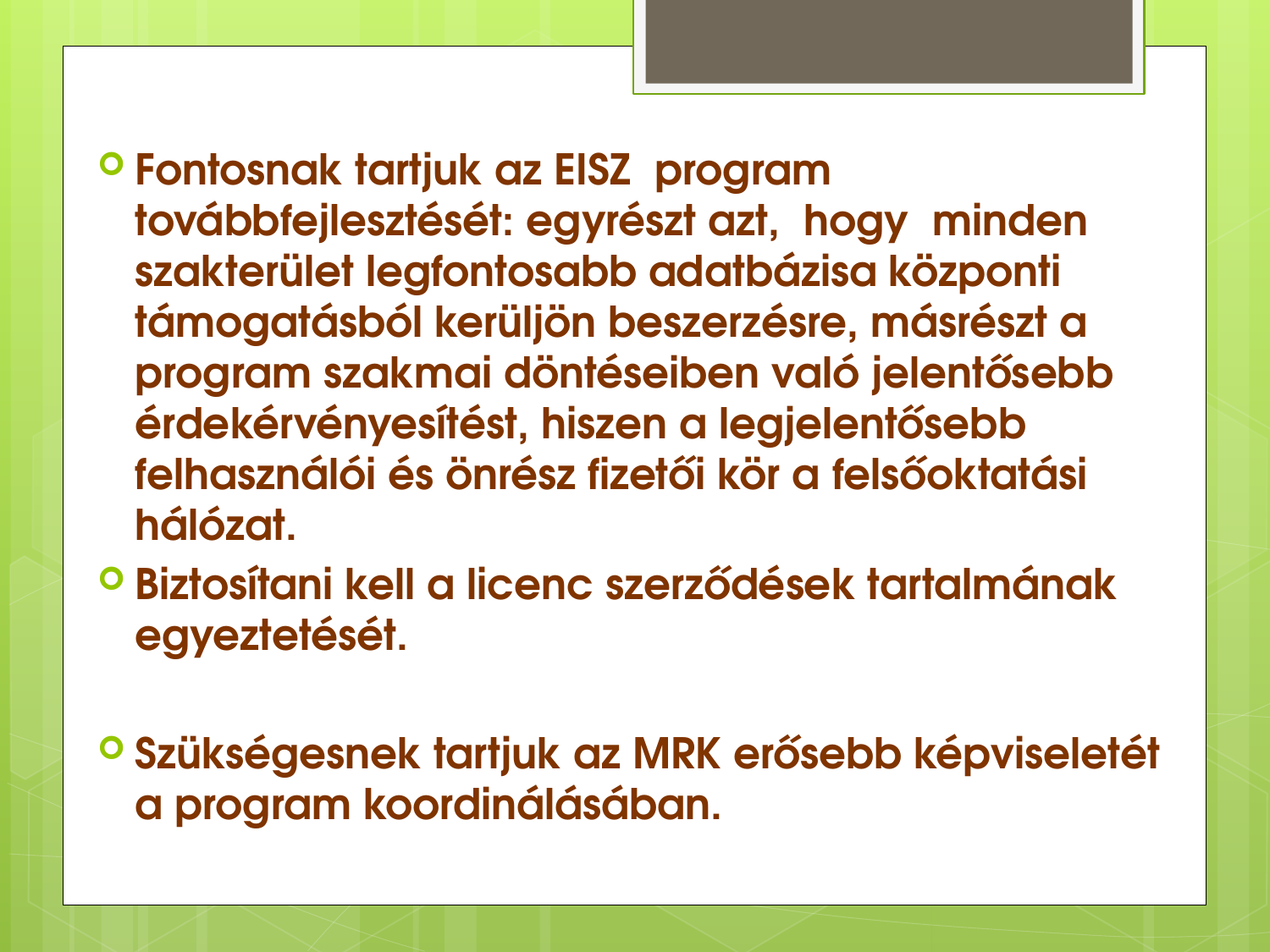

Fontosnak tartjuk az EISZ  program továbbfejlesztését: egyrészt azt,  hogy  minden szakterület legfontosabb adatbázisa központi támogatásból kerüljön beszerzésre, másrészt a program szakmai döntéseiben való jelentősebb  érdekérvényesítést, hiszen a legjelentősebb felhasználói és önrész fizetői kör a felsőoktatási hálózat.
Biztosítani kell a licenc szerződések tartalmának egyeztetését.

Szükségesnek tartjuk az MRK erősebb képviseletét a program koordinálásában.